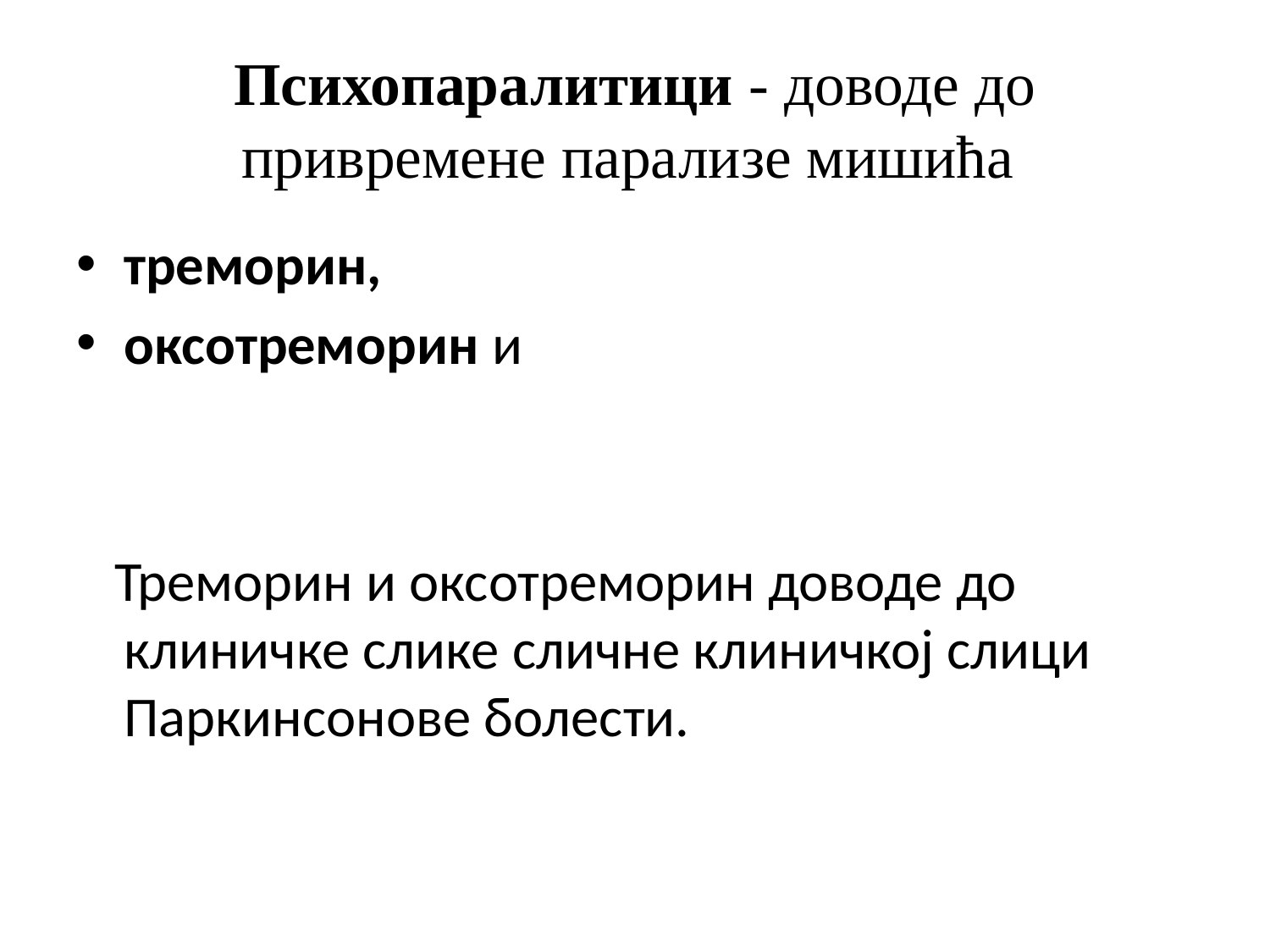

# Психопаралитици - доводе до привремене парализе мишића
треморин,
оксотреморин и

   Треморин и оксотреморин доводе до клиничке слике сличне клиничкој слици Паркинсонове болести.